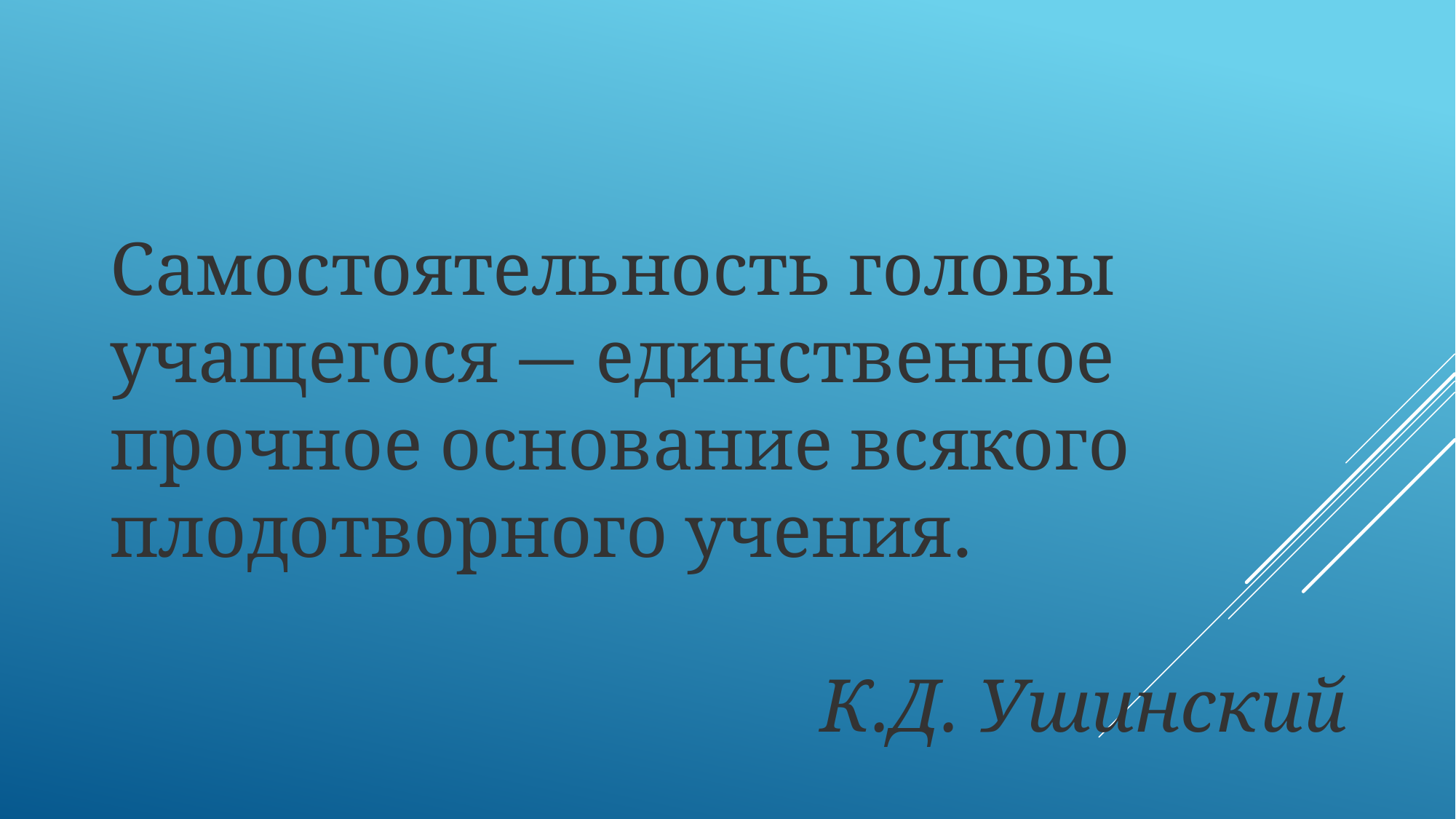

Самостоятельность головы учащегося — единственное прочное основание всякого плодотворного учения.
К.Д. Ушинский